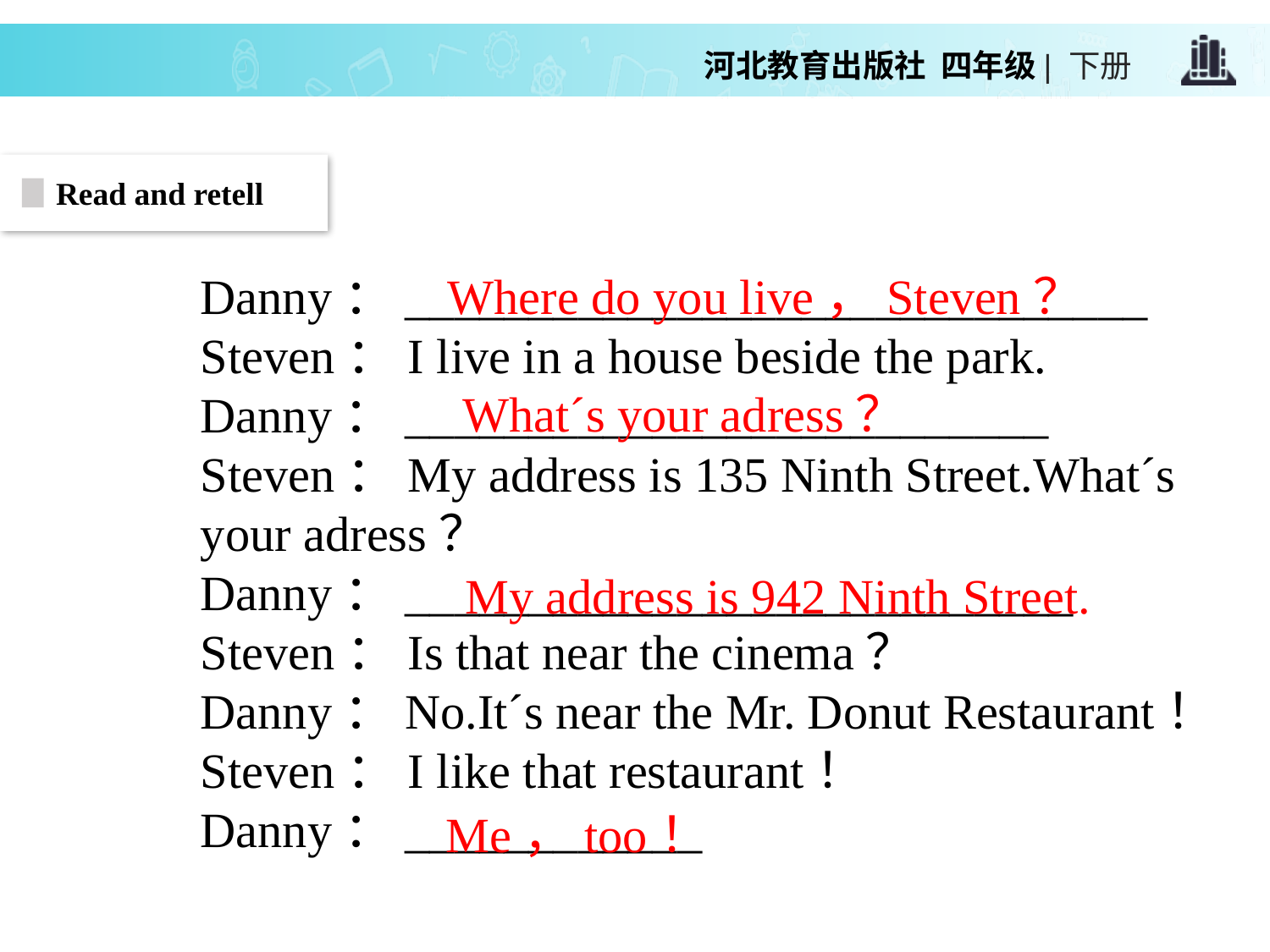

Read and retell

Where do you live，Steven？
Danny：______________________________
Steven：I live in a house beside the park.
Danny：__________________________
Steven：My address is 135 Ninth Street.What´s your adress？
Danny：___________________________
Steven：Is that near the cinema？
Danny：No.It´s near the Mr. Donut Restaurant！
Steven：I like that restaurant！
Danny：____________
What´s your adress？
My address is 942 Ninth Street.
Me，too！